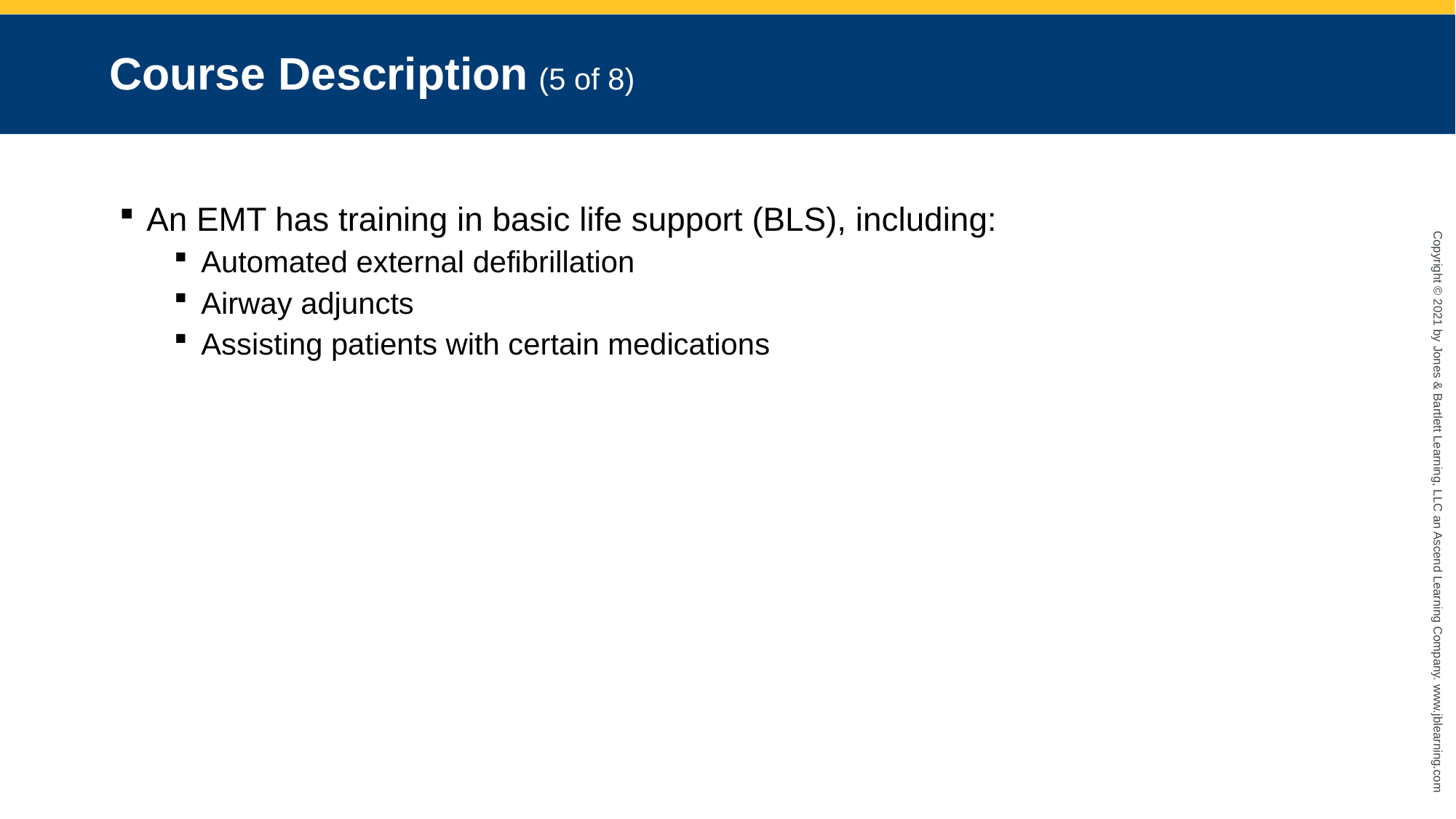

Course Description (5 of 8)
An EMT has training in basic life support (BLS), including:
Automated external defibrillation
Airway adjuncts
Assisting patients with certain medications